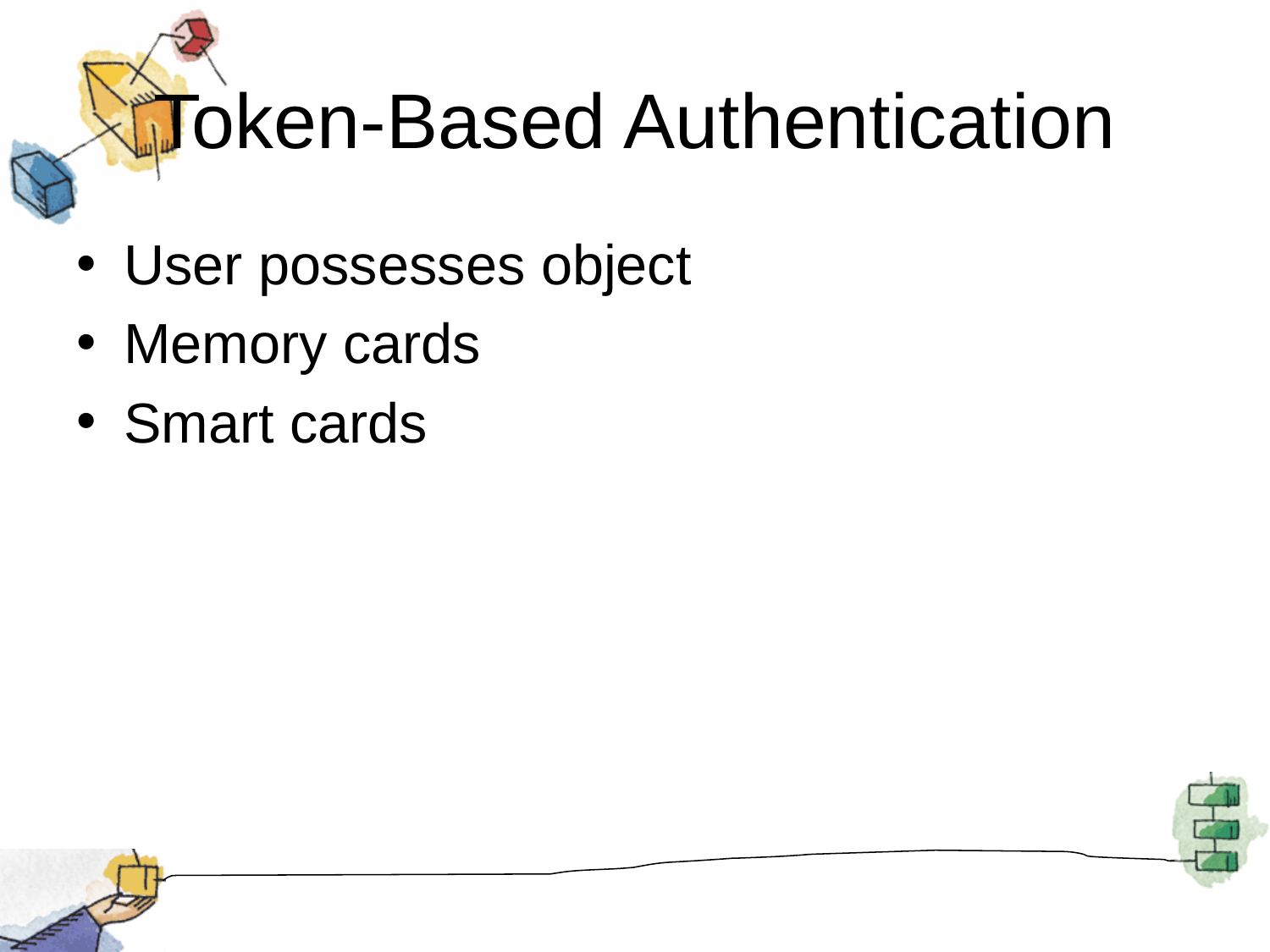

# Token-Based Authentication
User possesses object
Memory cards
Smart cards